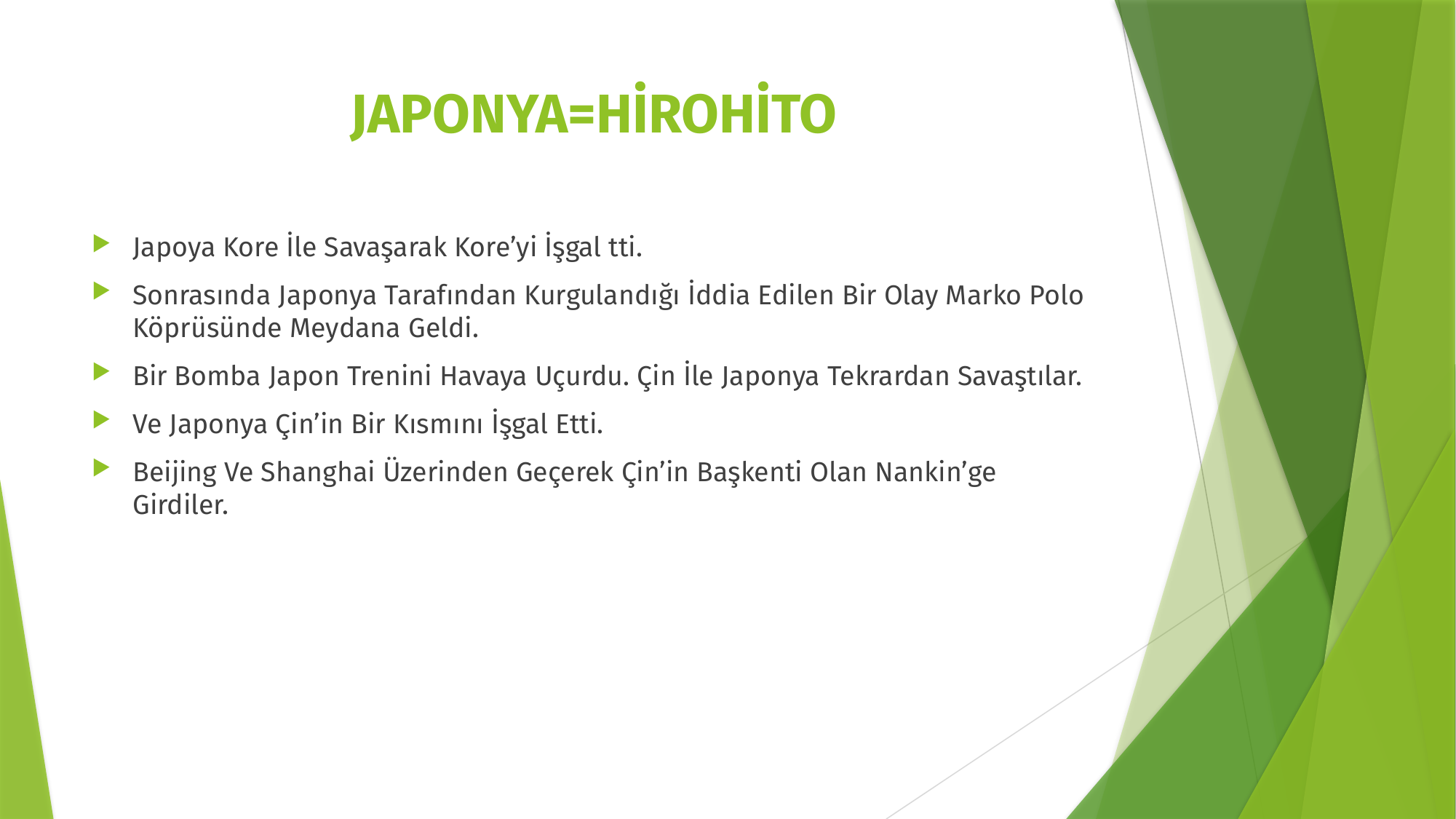

# JAPONYA=HİROHİTO
Japoya Kore İle Savaşarak Kore’yi İşgal tti.
Sonrasında Japonya Tarafından Kurgulandığı İddia Edilen Bir Olay Marko Polo Köprüsünde Meydana Geldi.
Bir Bomba Japon Trenini Havaya Uçurdu. Çin İle Japonya Tekrardan Savaştılar.
Ve Japonya Çin’in Bir Kısmını İşgal Etti.
Beijing Ve Shanghai Üzerinden Geçerek Çin’in Başkenti Olan Nankin’ge Girdiler.